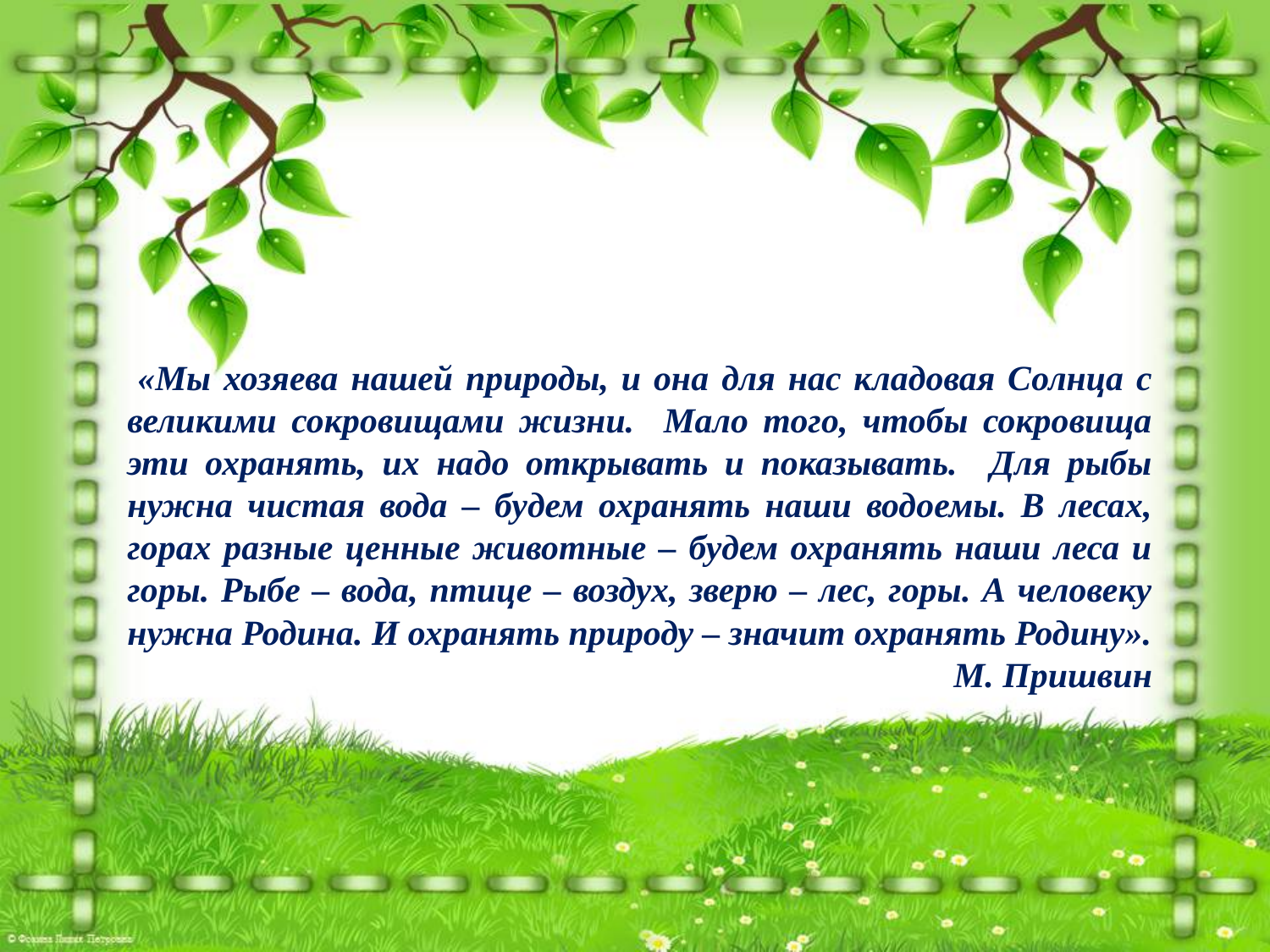

«Мы хозяева нашей природы, и она для нас кладовая Солнца с великими сокровищами жизни.  Мало того, чтобы сокровища эти охранять, их надо открывать и показывать.  Для рыбы нужна чистая вода – будем охранять наши водоемы. В лесах, горах разные ценные животные – будем охранять наши леса и горы. Рыбе – вода, птице – воздух, зверю – лес, горы. А человеку нужна Родина. И охранять природу – значит охранять Родину».
М. Пришвин